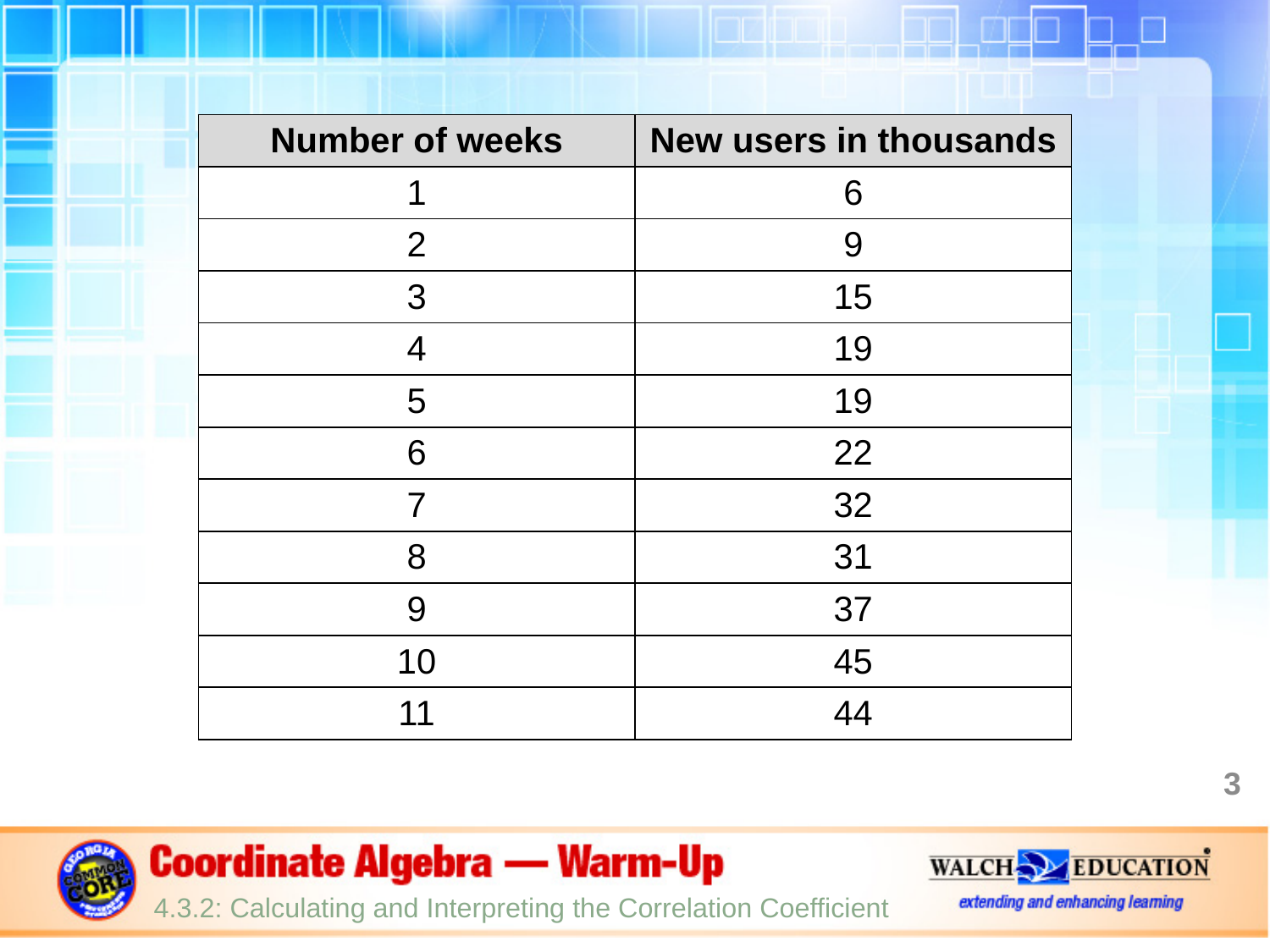

| Number of weeks | New users in thousands |
| --- | --- |
| 1 | 6 |
| 2 | 9 |
| 3 | 15 |
| 4 | 19 |
| 5 | 19 |
| 6 | 22 |
| 7 | 32 |
| 8 | 31 |
| 9 | 37 |
| 10 | 45 |
| 11 | 44 |
3
4.3.2: Calculating and Interpreting the Correlation Coefficient